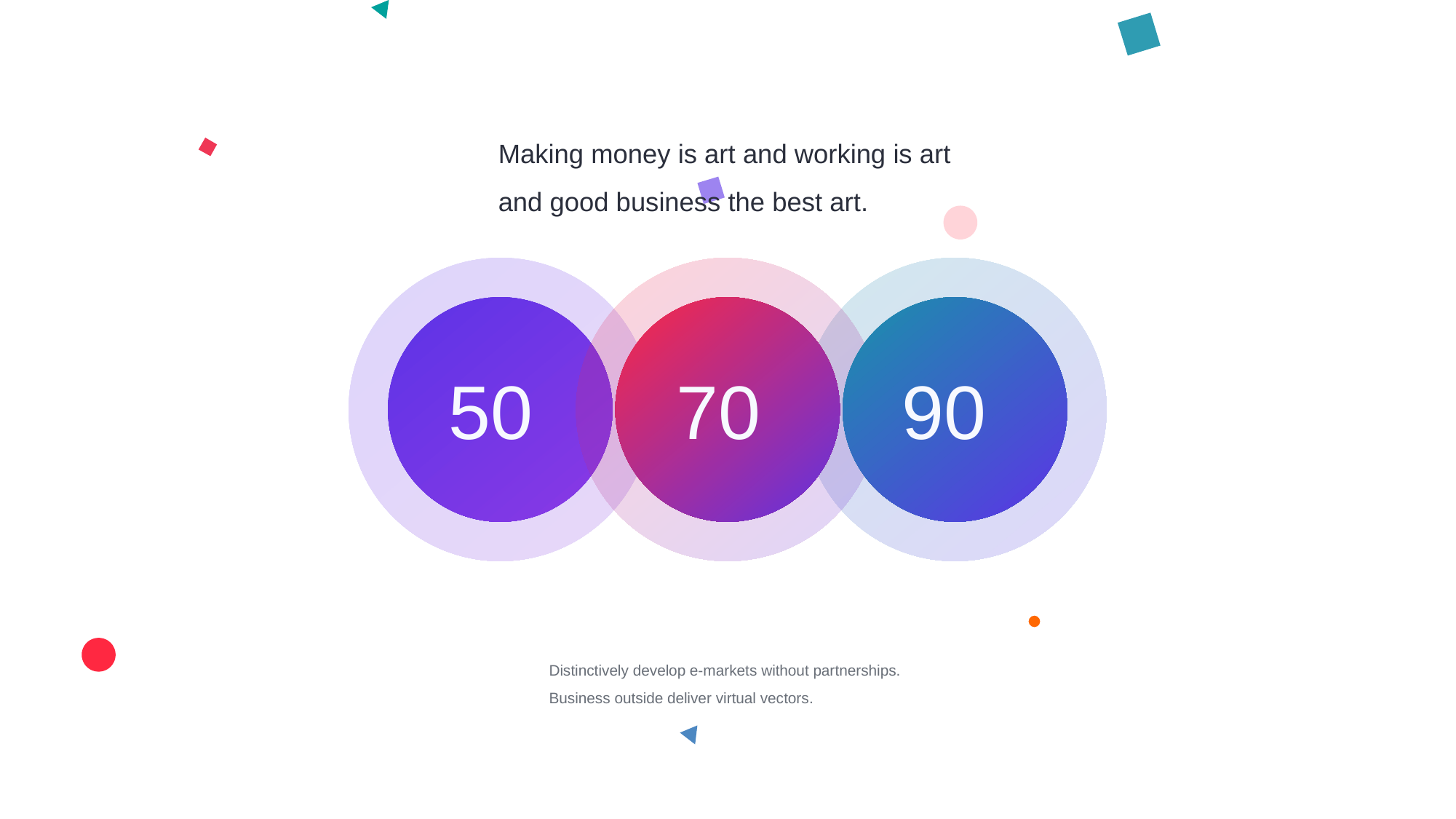

10
Making money is art and working is art
and good business the best art.

50
70
90

Distinctively develop e-markets without partnerships.
Business outside deliver virtual vectors.